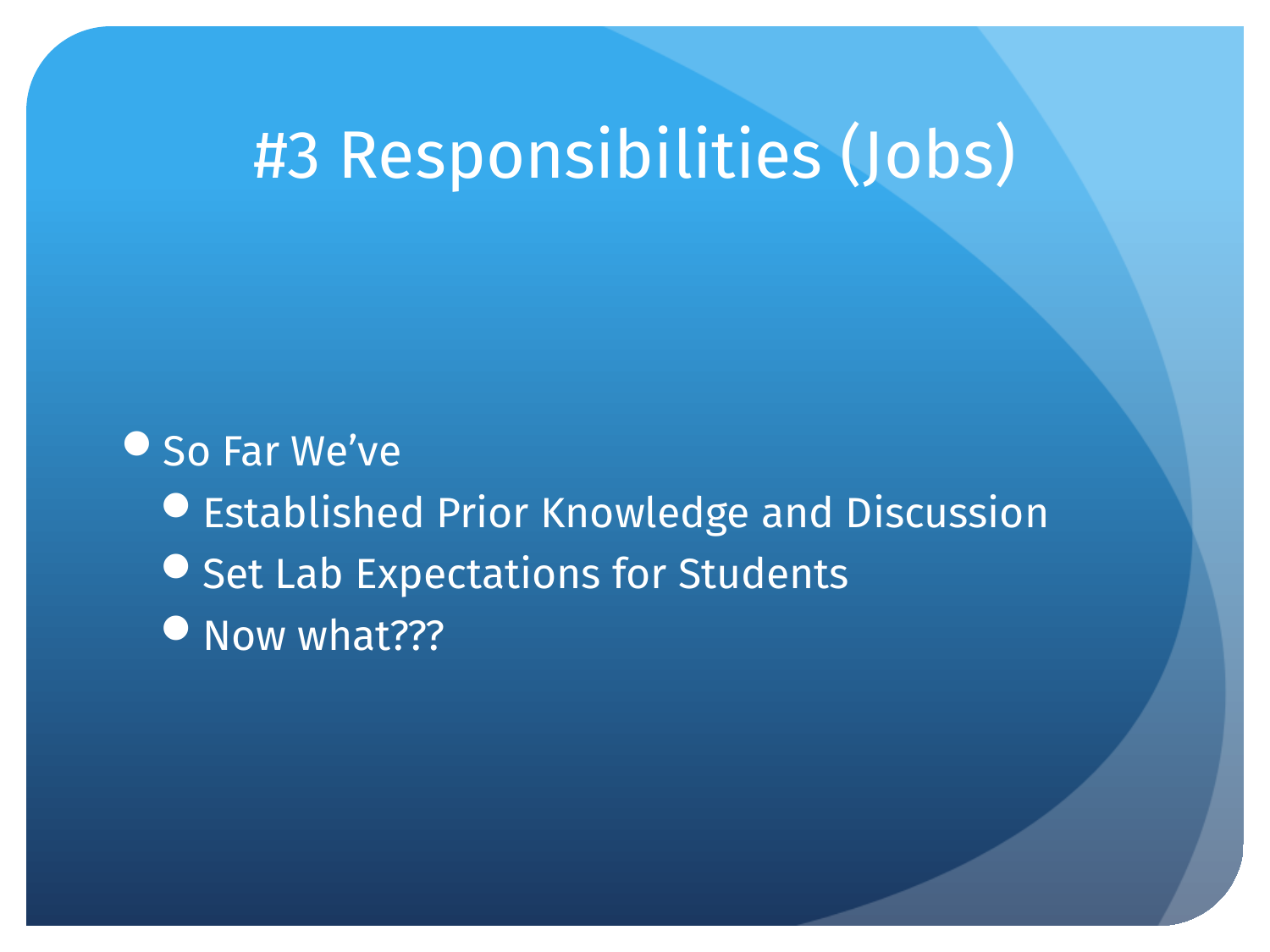

# #3 Responsibilities (Jobs)

So Far We’ve
Established Prior Knowledge and Discussion
Set Lab Expectations for Students
Now what???